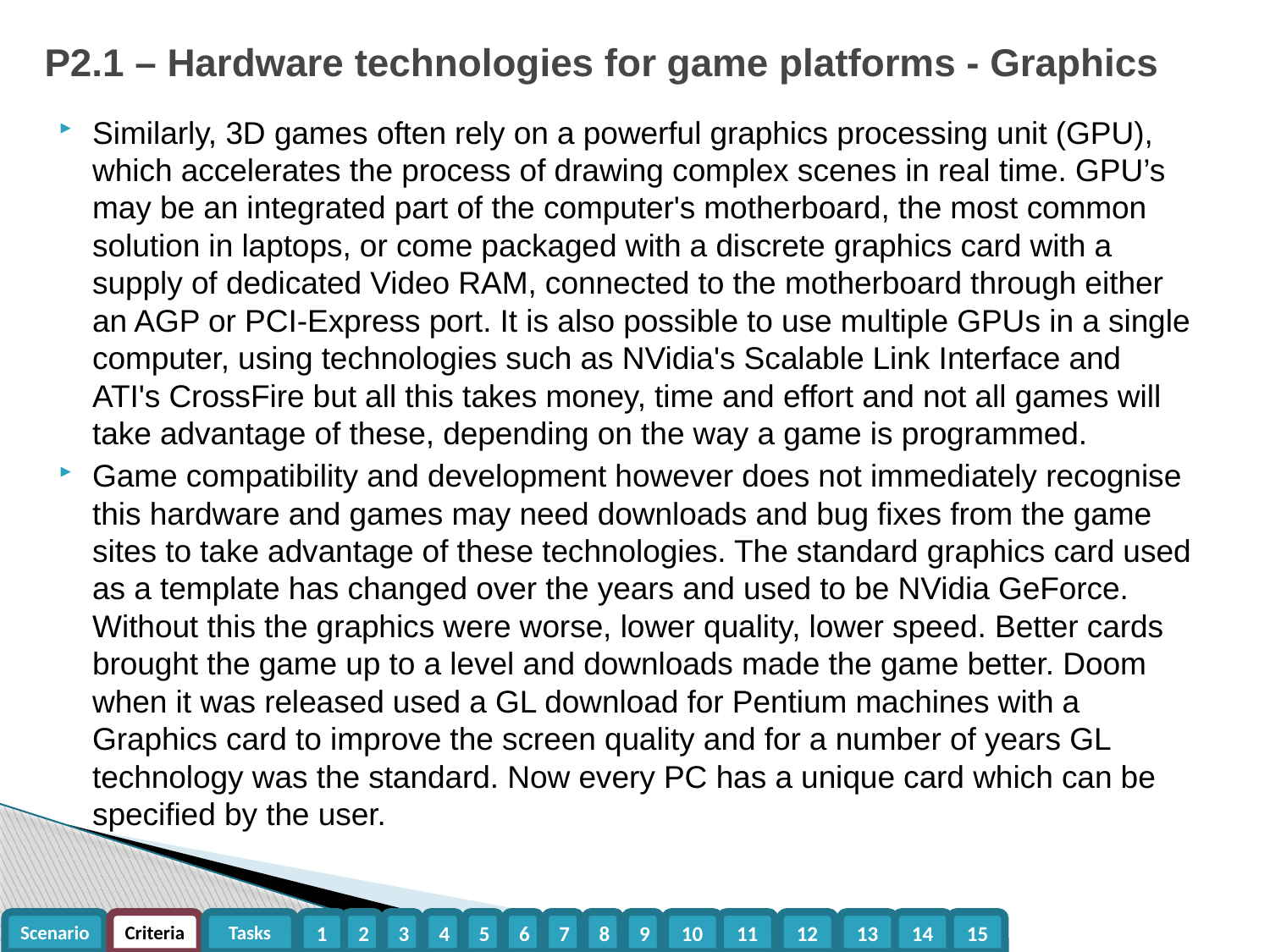

P2.1 – Hardware technologies for game platforms - Graphics
Similarly, 3D games often rely on a powerful graphics processing unit (GPU), which accelerates the process of drawing complex scenes in real time. GPU’s may be an integrated part of the computer's motherboard, the most common solution in laptops, or come packaged with a discrete graphics card with a supply of dedicated Video RAM, connected to the motherboard through either an AGP or PCI-Express port. It is also possible to use multiple GPUs in a single computer, using technologies such as NVidia's Scalable Link Interface and ATI's CrossFire but all this takes money, time and effort and not all games will take advantage of these, depending on the way a game is programmed.
Game compatibility and development however does not immediately recognise this hardware and games may need downloads and bug fixes from the game sites to take advantage of these technologies. The standard graphics card used as a template has changed over the years and used to be NVidia GeForce. Without this the graphics were worse, lower quality, lower speed. Better cards brought the game up to a level and downloads made the game better. Doom when it was released used a GL download for Pentium machines with a Graphics card to improve the screen quality and for a number of years GL technology was the standard. Now every PC has a unique card which can be specified by the user.